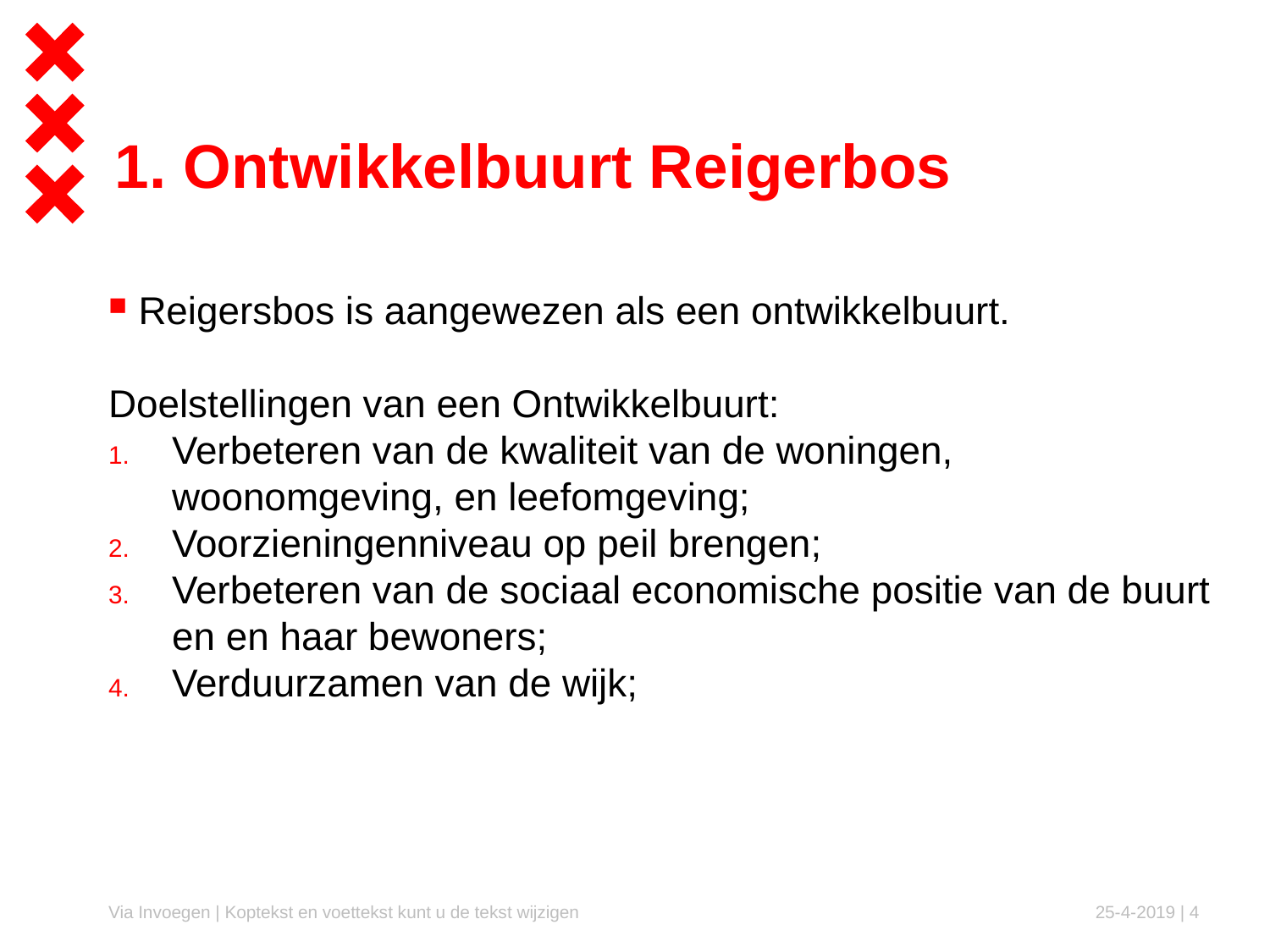

# 1. Ontwikkelbuurt Reigerbos
Reigersbos is aangewezen als een ontwikkelbuurt.

Doelstellingen van een Ontwikkelbuurt:
Verbeteren van de kwaliteit van de woningen, woonomgeving, en leefomgeving;
Voorzieningenniveau op peil brengen;
Verbeteren van de sociaal economische positie van de buurt en en haar bewoners;
Verduurzamen van de wijk;

Via Invoegen | Koptekst en voettekst kunt u de tekst wijzigen
25-4-2019
| 4